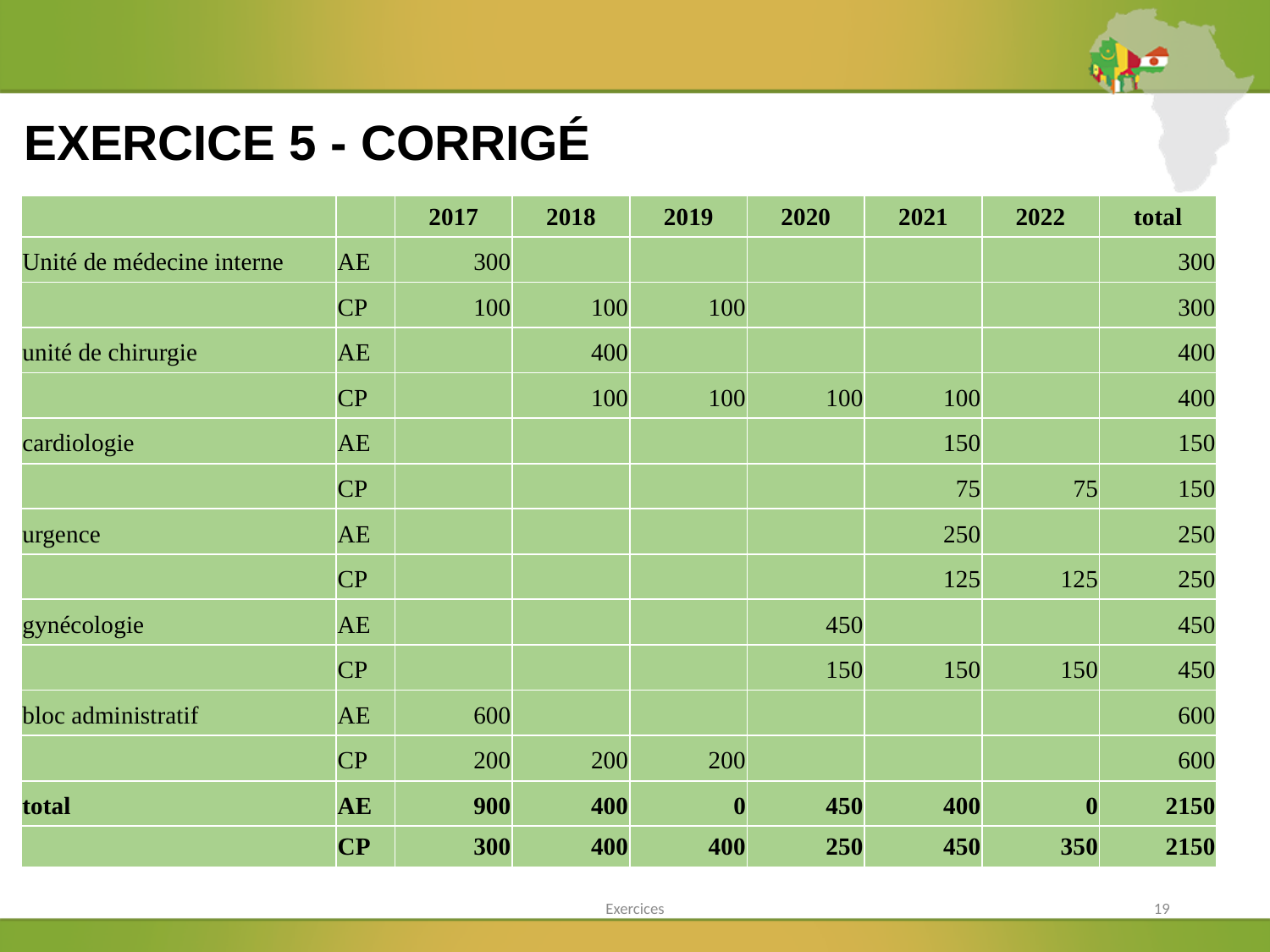

# EXERCICE 5 - CORRIGÉ
|  |  | 2017 | 2018 | 2019 | 2020 | 2021 | 2022 | total |
| --- | --- | --- | --- | --- | --- | --- | --- | --- |
| Unité de médecine interne | AE | 300 |  |  |  |  |  | 300 |
|  | CP | 100 | 100 | 100 |  |  |  | 300 |
| unité de chirurgie | AE |  | 400 |  |  |  |  | 400 |
|  | CP |  | 100 | 100 | 100 | 100 |  | 400 |
| cardiologie | AE |  |  |  |  | 150 |  | 150 |
|  | CP |  |  |  |  | 75 | 75 | 150 |
| urgence | AE |  |  |  |  | 250 |  | 250 |
|  | CP |  |  |  |  | 125 | 125 | 250 |
| gynécologie | AE |  |  |  | 450 |  |  | 450 |
|  | CP |  |  |  | 150 | 150 | 150 | 450 |
| bloc administratif | AE | 600 |  |  |  |  |  | 600 |
|  | CP | 200 | 200 | 200 |  |  |  | 600 |
| total | AE | 900 | 400 | 0 | 450 | 400 | 0 | 2150 |
|  | CP | 300 | 400 | 400 | 250 | 450 | 350 | 2150 |
Exercices
19